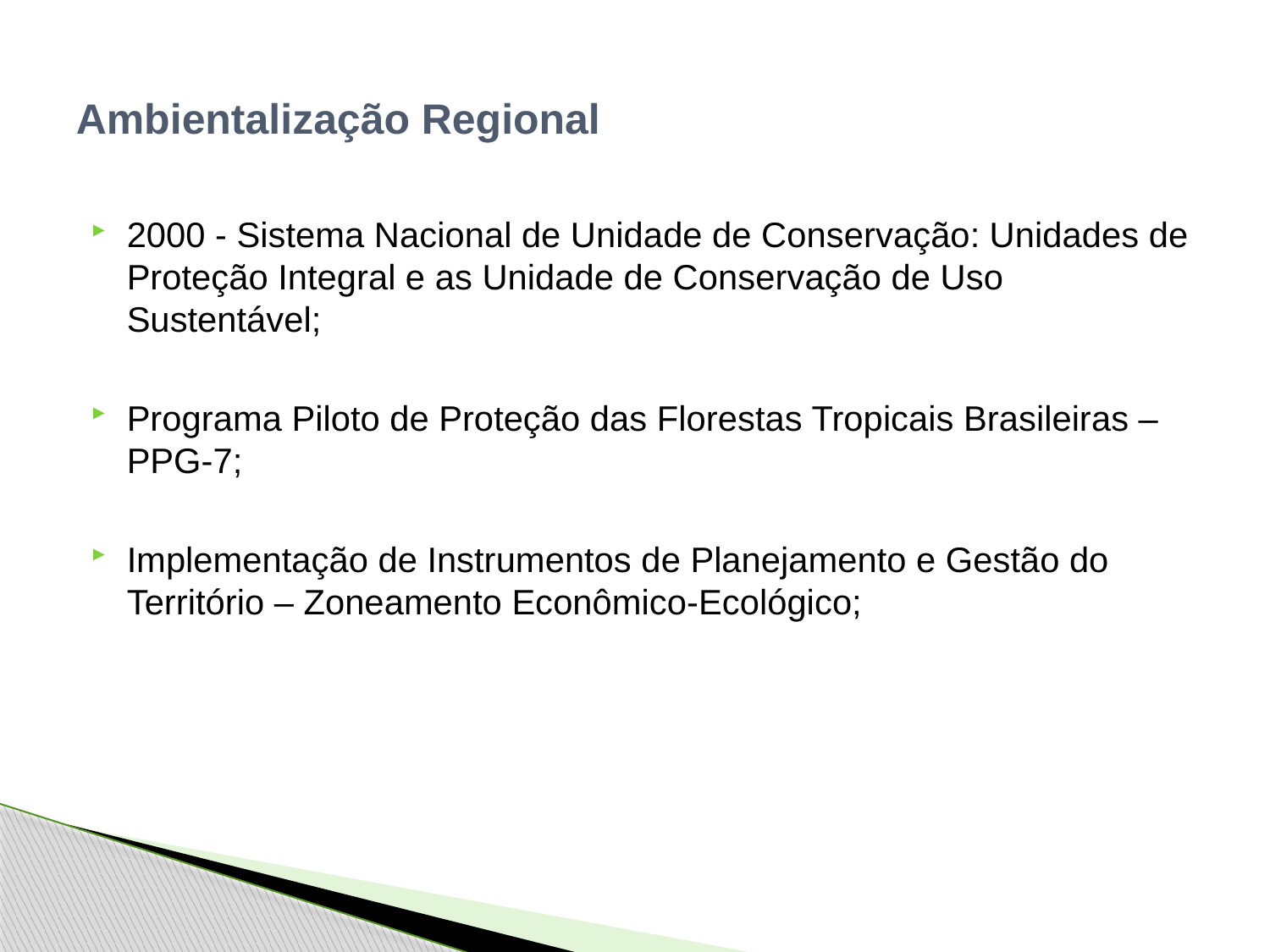

# Ambientalização Regional
2000 - Sistema Nacional de Unidade de Conservação: Unidades de Proteção Integral e as Unidade de Conservação de Uso Sustentável;

Programa Piloto de Proteção das Florestas Tropicais Brasileiras – PPG-7;

Implementação de Instrumentos de Planejamento e Gestão do Território – Zoneamento Econômico-Ecológico;